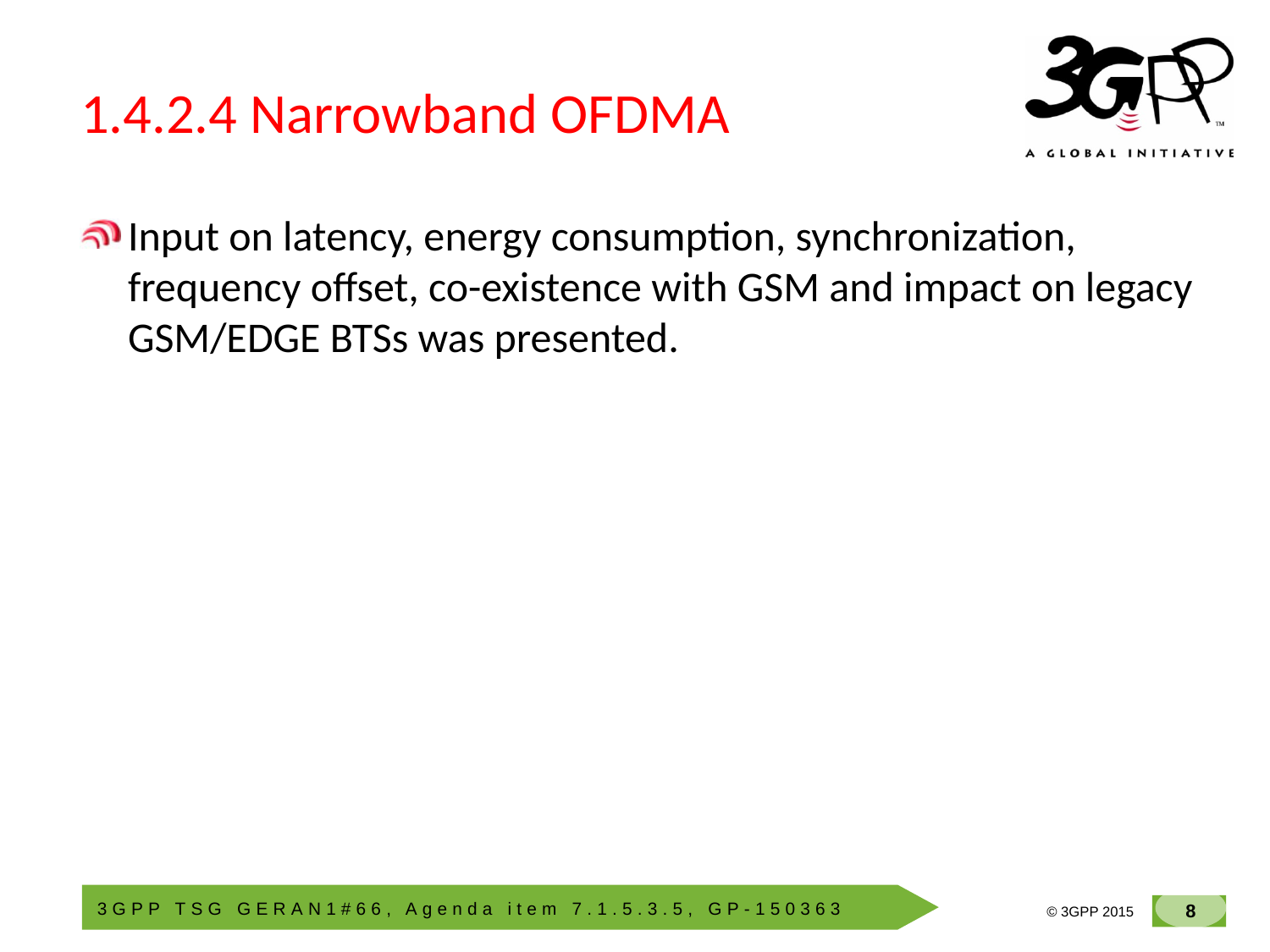

# 1.4.2.4 Narrowband OFDMA
Input on latency, energy consumption, synchronization, frequency offset, co-existence with GSM and impact on legacy GSM/EDGE BTSs was presented.